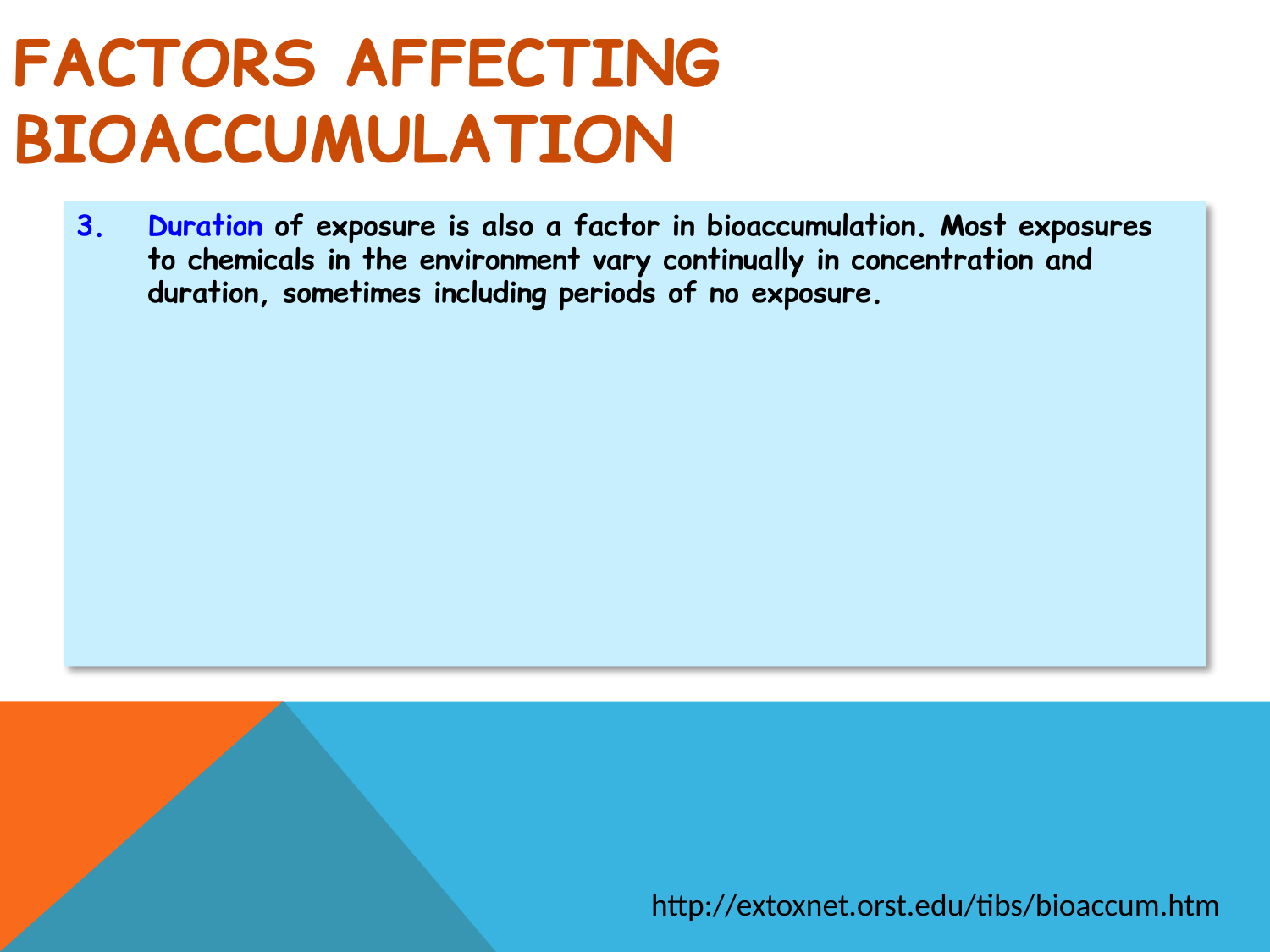

# FACTORS AFFECTING BIOACCUMULATION
Duration of exposure is also a factor in bioaccumulation. Most exposures to chemicals in the environment vary continually in concentration and duration, sometimes including periods of no exposure.

http://extoxnet.orst.edu/tibs/bioaccum.htm